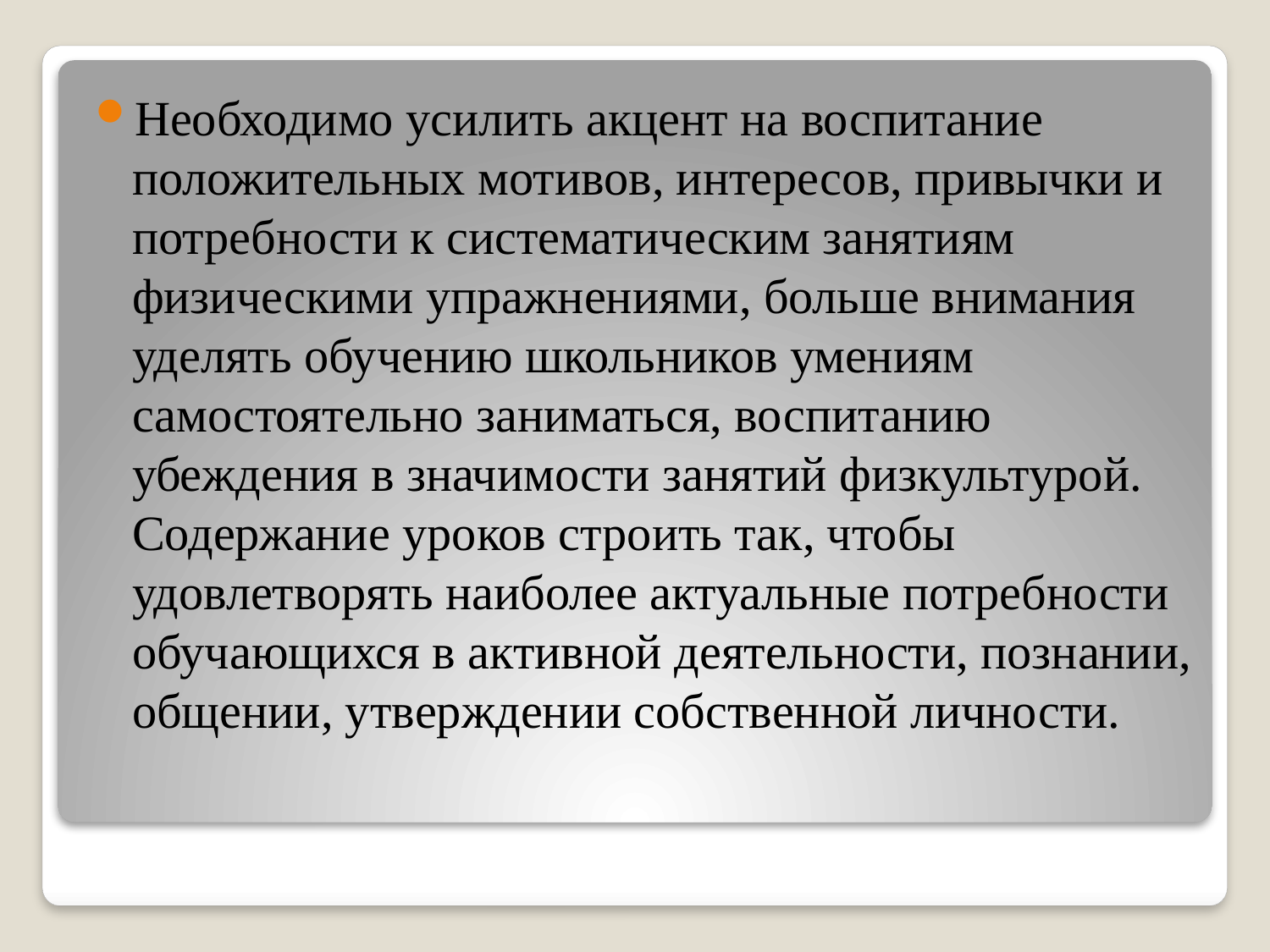

Необходимо усилить акцент на воспитание положительных мотивов, интересов, привычки и потребности к систематическим занятиям физическими упражнениями, больше внимания уделять обучению школьников умениям самостоятельно заниматься, воспитанию убеждения в значимости занятий физкультурой. Содержание уроков строить так, чтобы удовлетворять наиболее актуальные потребности обучающихся в активной деятельности, познании, общении, утверждении собственной личности.